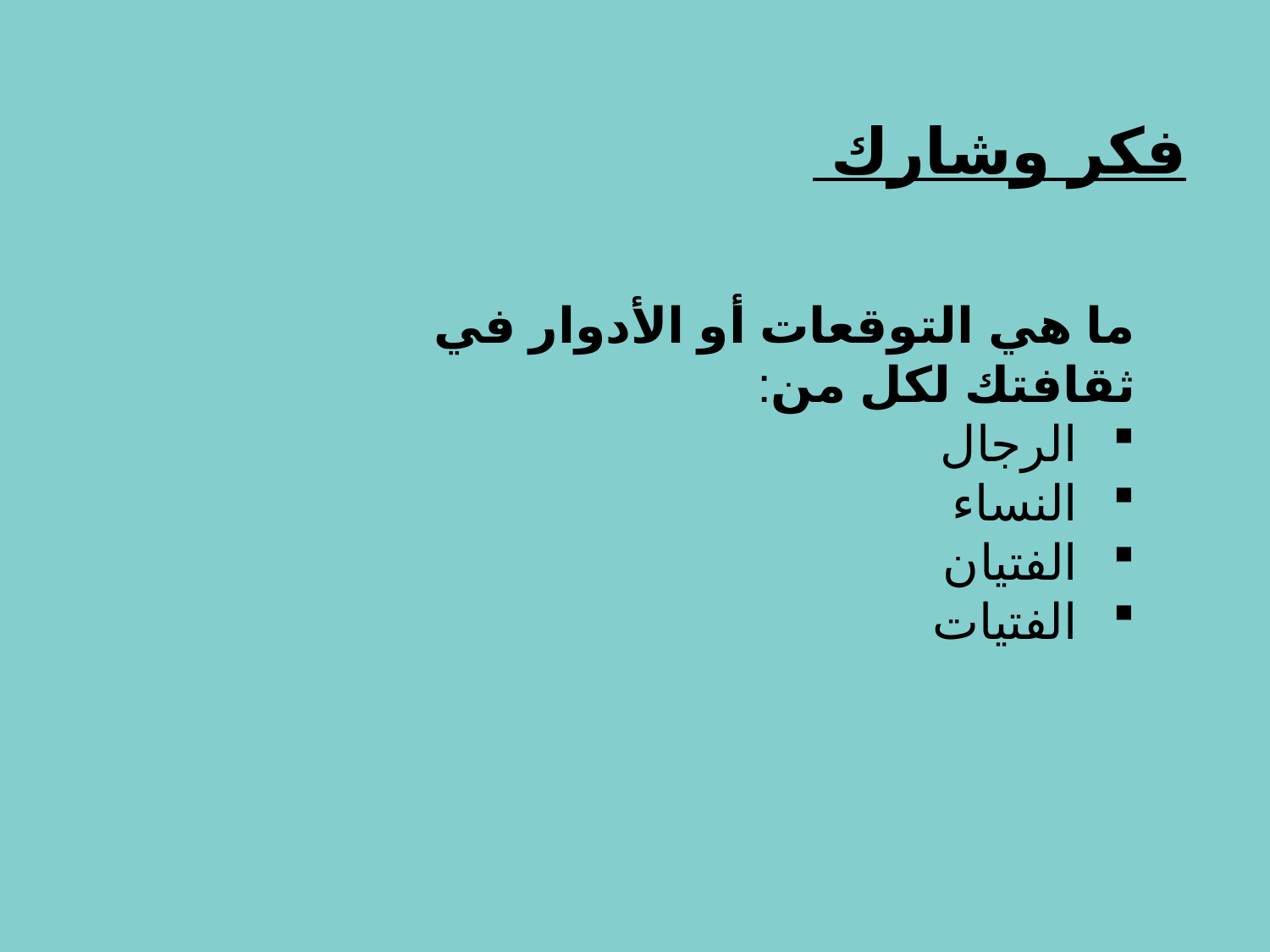

فكر وشارك
ما هي التوقعات أو الأدوار في ثقافتك لكل من:
  الرجال
  النساء
  الفتيان
  الفتيات